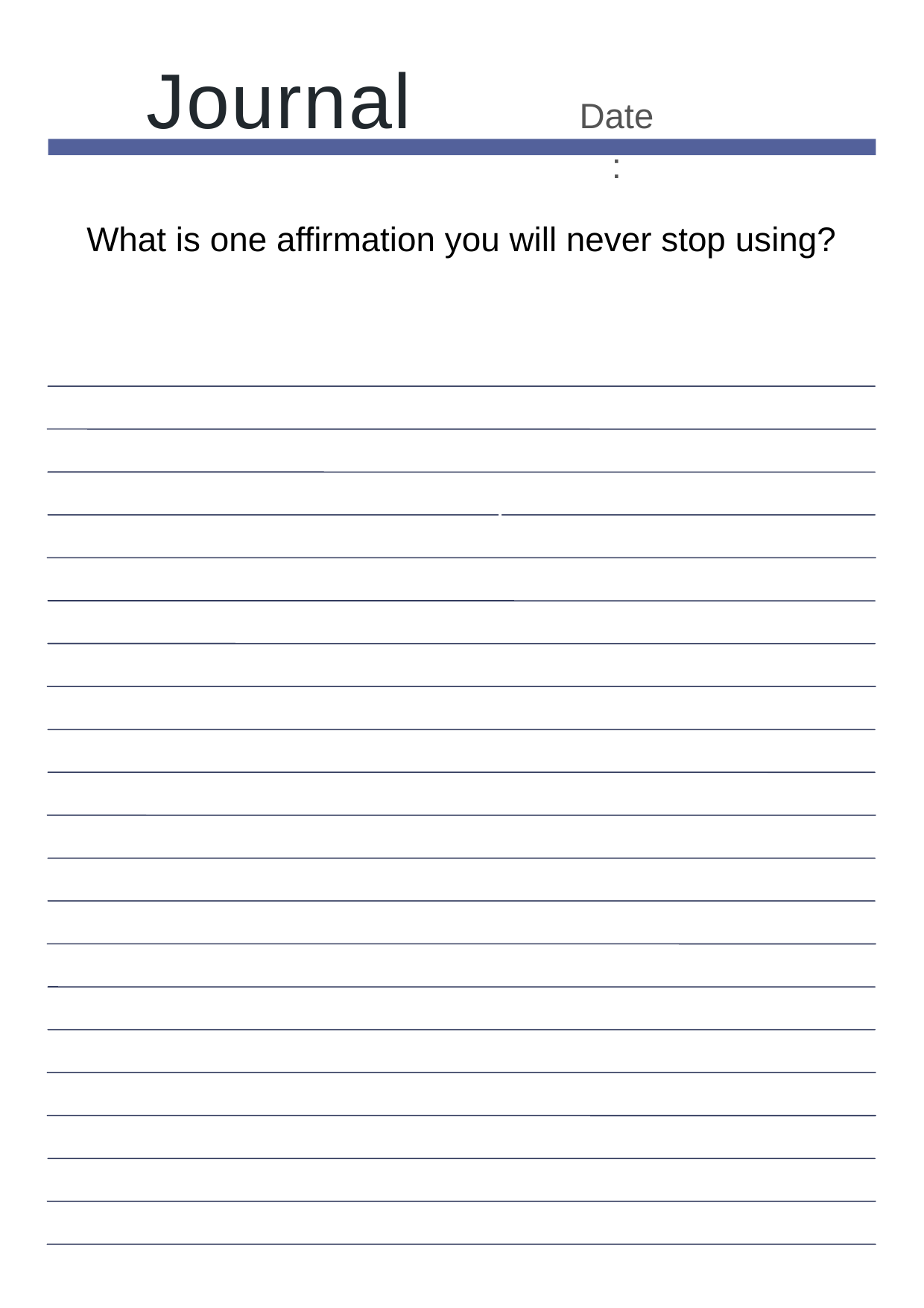

Journal
Date:

What is one affirmation you will never stop using?

Journal Prompt Here